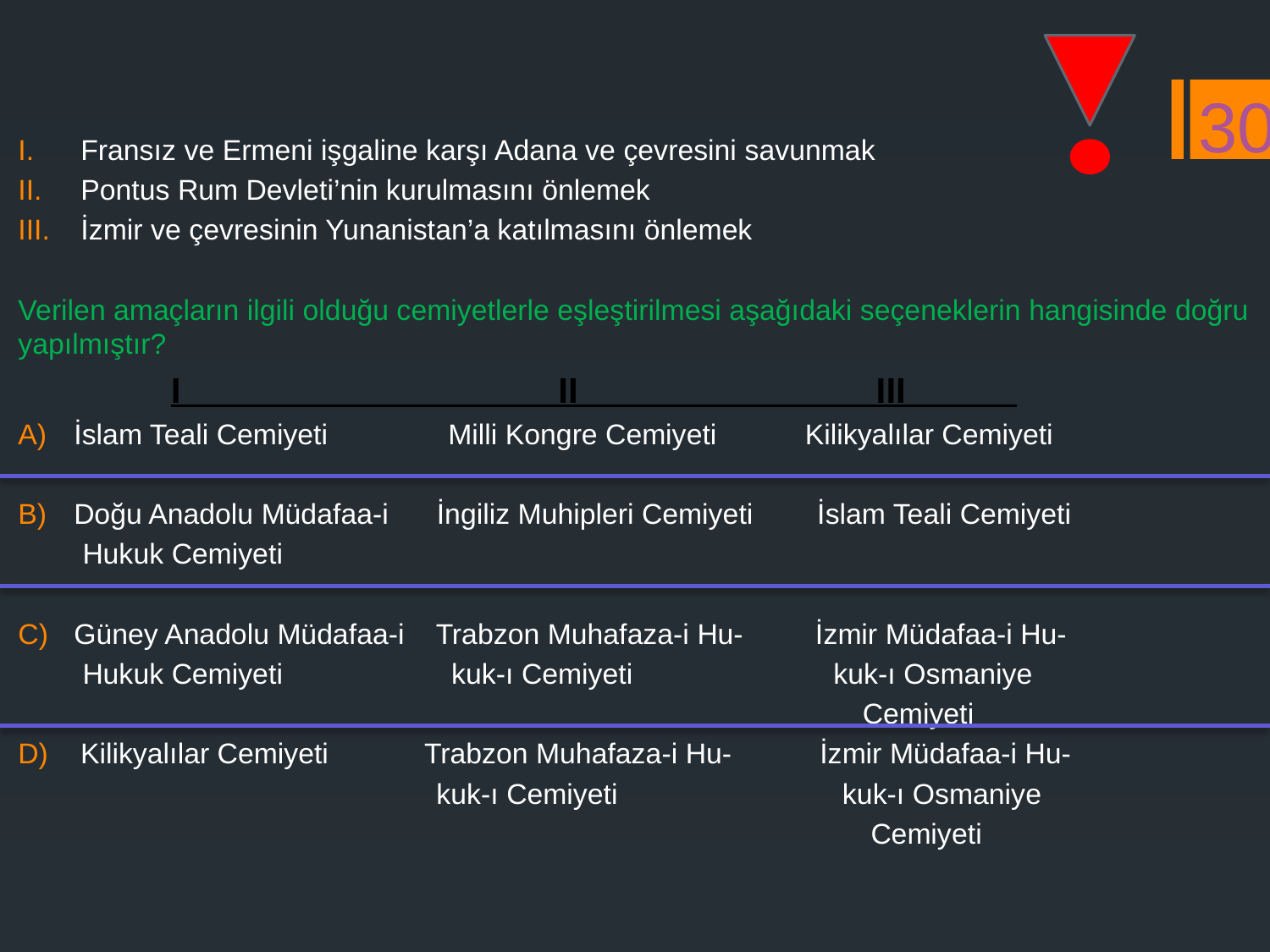

30
Fransız ve Ermeni işgaline karşı Adana ve çevresini savunmak
Pontus Rum Devleti’nin kurulmasını önlemek
İzmir ve çevresinin Yunanistan’a katılmasını önlemek

Verilen amaçların ilgili olduğu cemiyetlerle eşleştirilmesi aşağıdaki seçeneklerin hangisinde doğru yapılmıştır?
                   I                                      II                              III
İslam Teali Cemiyeti               Milli Kongre Cemiyeti           Kilikyalılar Cemiyeti

Doğu Anadolu Müdafaa-i      İngiliz Muhipleri Cemiyeti        İslam Teali Cemiyeti
        Hukuk Cemiyeti

Güney Anadolu Müdafaa-i    Trabzon Muhafaza-i Hu-         İzmir Müdafaa-i Hu-
        Hukuk Cemiyeti                     kuk-ı Cemiyeti                         kuk-ı Osmaniye
                                                                                                         Cemiyeti
D)    Kilikyalılar Cemiyeti            Trabzon Muhafaza-i Hu-           İzmir Müdafaa-i Hu-
                                                    kuk-ı Cemiyeti                            kuk-ı Osmaniye
                                                                                                          Cemiyeti